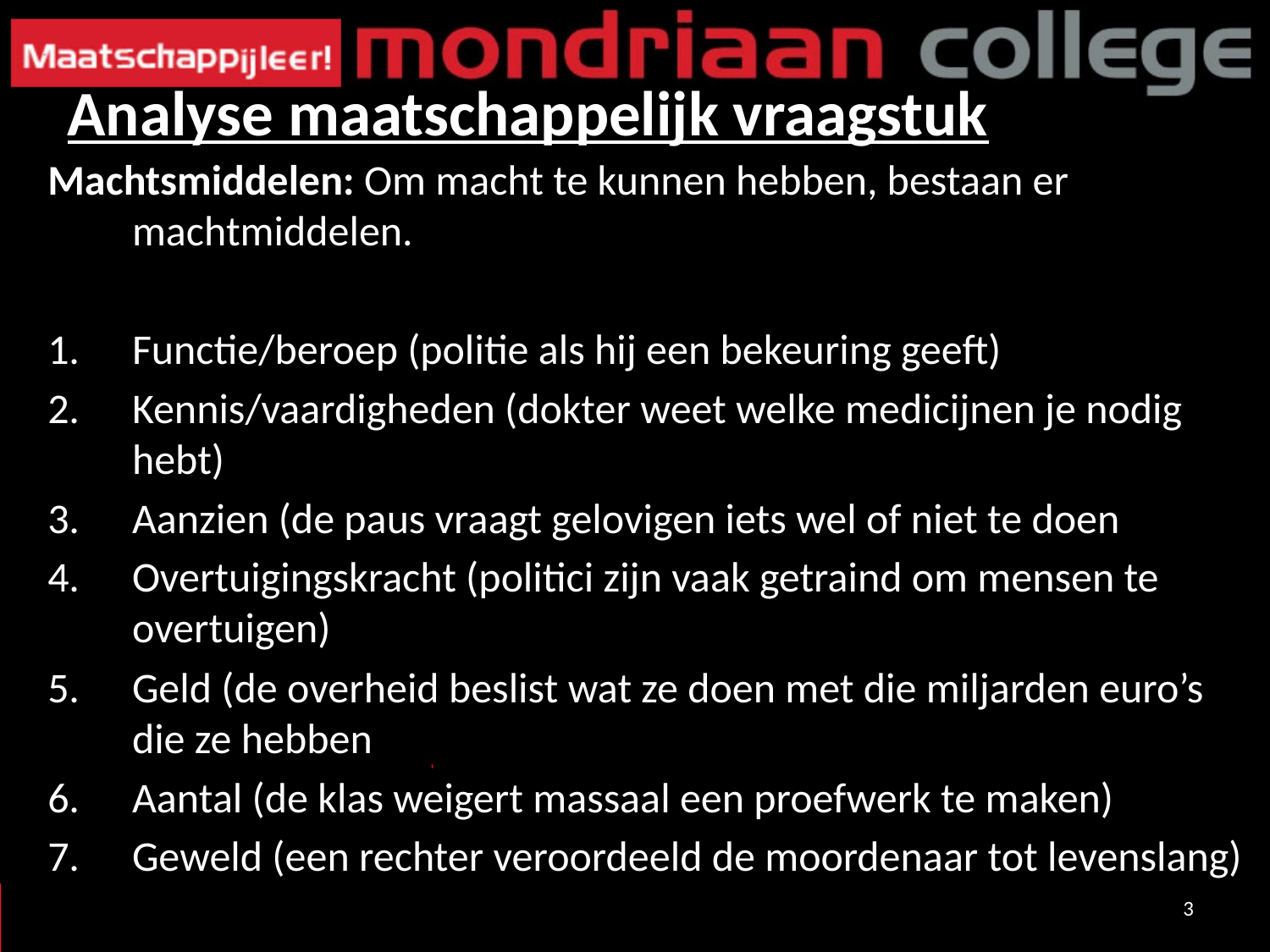

Analyse maatschappelijk vraagstuk
Machtsmiddelen: Om macht te kunnen hebben, bestaan er machtmiddelen.

Functie/beroep (politie als hij een bekeuring geeft)
Kennis/vaardigheden (dokter weet welke medicijnen je nodig hebt)
Aanzien (de paus vraagt gelovigen iets wel of niet te doen
Overtuigingskracht (politici zijn vaak getraind om mensen te overtuigen)
Geld (de overheid beslist wat ze doen met die miljarden euro’s die ze hebben
Aantal (de klas weigert massaal een proefwerk te maken)
Geweld (een rechter veroordeeld de moordenaar tot levenslang)
3